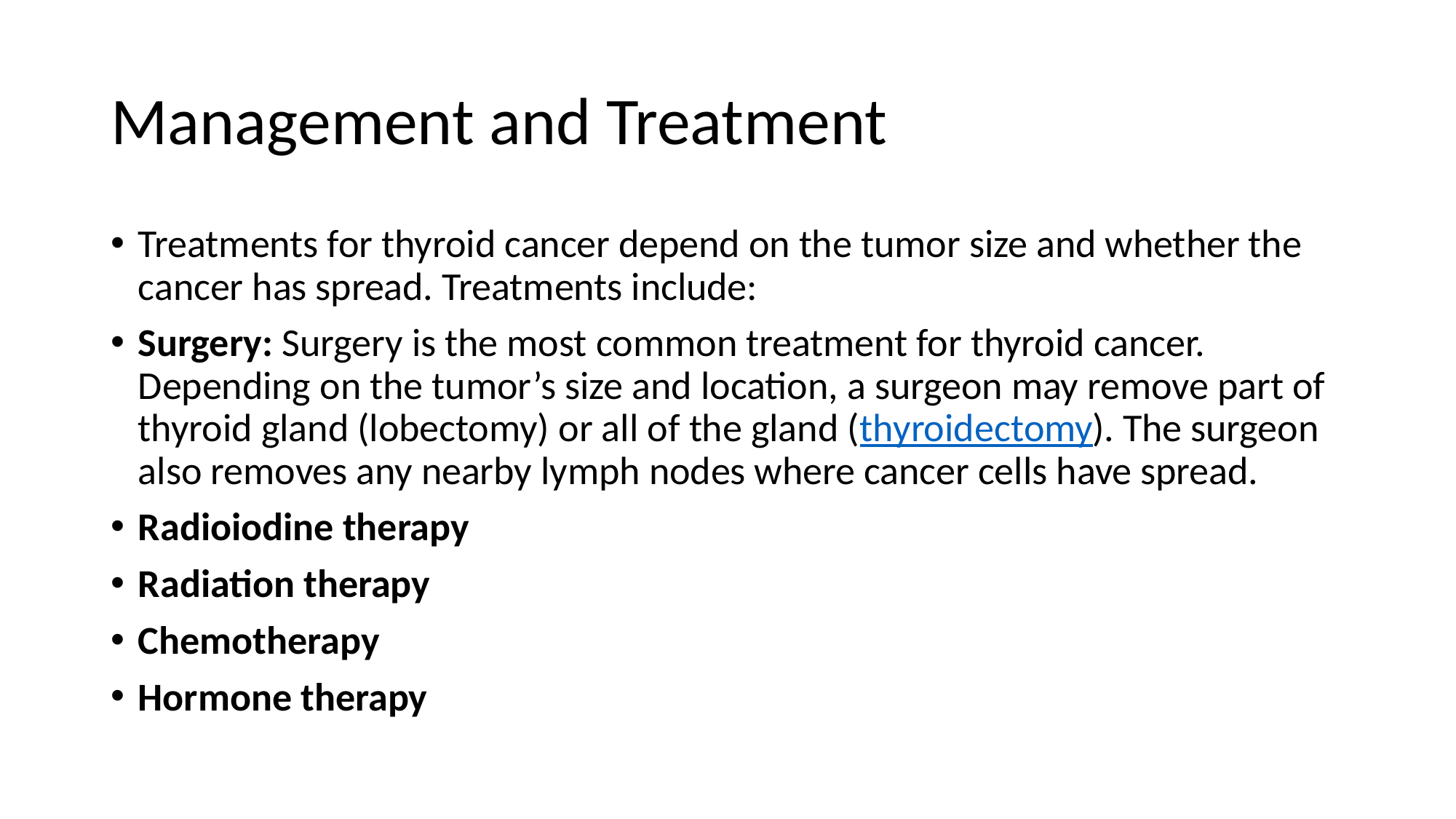

# Management and Treatment
Treatments for thyroid cancer depend on the tumor size and whether the cancer has spread. Treatments include:
Surgery: Surgery is the most common treatment for thyroid cancer. Depending on the tumor’s size and location, a surgeon may remove part of thyroid gland (lobectomy) or all of the gland (thyroidectomy). The surgeon also removes any nearby lymph nodes where cancer cells have spread.
Radioiodine therapy
Radiation therapy
Chemotherapy
Hormone therapy